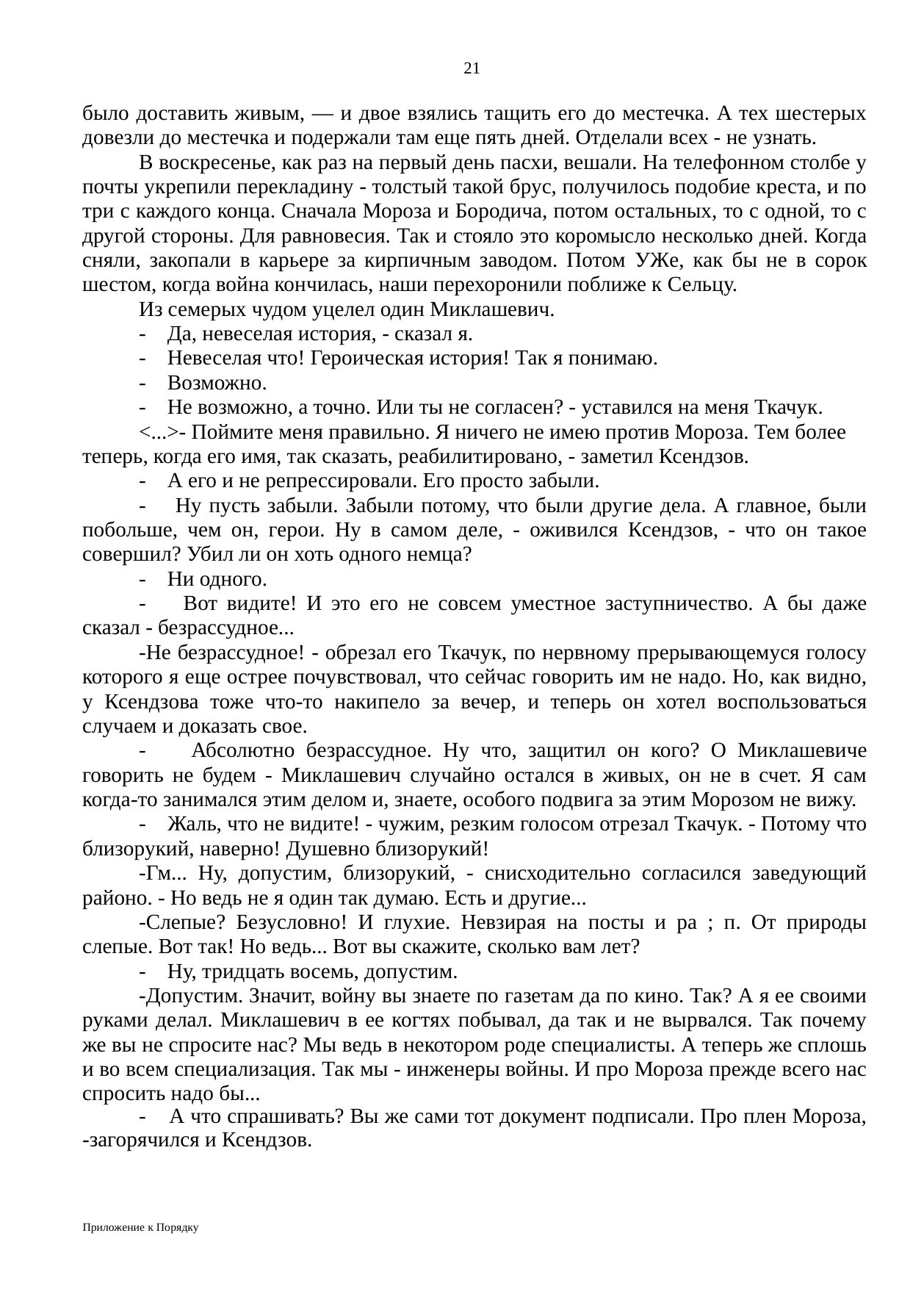

21
было доставить живым, — и двое взялись тащить его до местечка. А тех шестерых довезли до местечка и подержали там еще пять дней. Отделали всех - не узнать.
В воскресенье, как раз на первый день пасхи, вешали. На телефонном столбе у почты укрепили перекладину - толстый такой брус, получилось подобие креста, и по три с каждого конца. Сначала Мороза и Бородича, потом остальных, то с одной, то с другой стороны. Для равновесия. Так и стояло это коромысло несколько дней. Когда сняли, закопали в карьере за кирпичным заводом. Потом уже, как бы не в сорок шестом, когда война кончилась, наши перехоронили поближе к Сельцу.
Из семерых чудом уцелел один Миклашевич.
-    Да, невеселая история, - сказал я.
-    Невеселая что! Героическая история! Так я понимаю.
-    Возможно.
-    Не возможно, а точно. Или ты не согласен? - уставился на меня Ткачук.
<...>- Поймите меня правильно. Я ничего не имею против Мороза. Тем более
теперь, когда его имя, так сказать, реабилитировано, - заметил Ксендзов.
-    А его и не репрессировали. Его просто забыли.
-    Ну пусть забыли. Забыли потому, что были другие дела. А главное, были побольше, чем он, герои. Ну в самом деле, - оживился Ксендзов, - что он такое совершил? Убил ли он хоть одного немца?
-    Ни одного.
-    Вот видите! И это его не совсем уместное заступничество. А бы даже сказал - безрассудное...
-Не безрассудное! - обрезал его Ткачук, по нервному прерывающемуся голосу которого я еще острее почувствовал, что сейчас говорить им не надо. Но, как видно, у Ксендзова тоже что-то накипело за вечер, и теперь он хотел воспользоваться случаем и доказать свое.
-    Абсолютно безрассудное. Ну что, защитил он кого? О Миклашевиче говорить не будем - Миклашевич случайно остался в живых, он не в счет. Я сам когда-то занимался этим делом и, знаете, особого подвига за этим Морозом не вижу.
-    Жаль, что не видите! - чужим, резким голосом отрезал Ткачук. - Потому что близорукий, наверно! Душевно близорукий!
-Гм... Ну, допустим, близорукий, - снисходительно согласился заведующий районо. - Но ведь не я один так думаю. Есть и другие...
-Слепые? Безусловно! И глухие. Невзирая на посты и ра ; п. От природы слепые. Вот так! Но ведь... Вот вы скажите, сколько вам лет?
-    Ну, тридцать восемь, допустим.
-Допустим. Значит, войну вы знаете по газетам да по кино. Так? А я ее своими руками делал. Миклашевич в ее когтях побывал, да так и не вырвался. Так почему же вы не спросите нас? Мы ведь в некотором роде специалисты. А теперь же сплошь и во всем специализация. Так мы - инженеры войны. И про Мороза прежде всего нас спросить надо бы...
-    А что спрашивать? Вы же сами тот документ подписали. Про плен Мороза, -загорячился и Ксендзов.
Приложение к Порядку